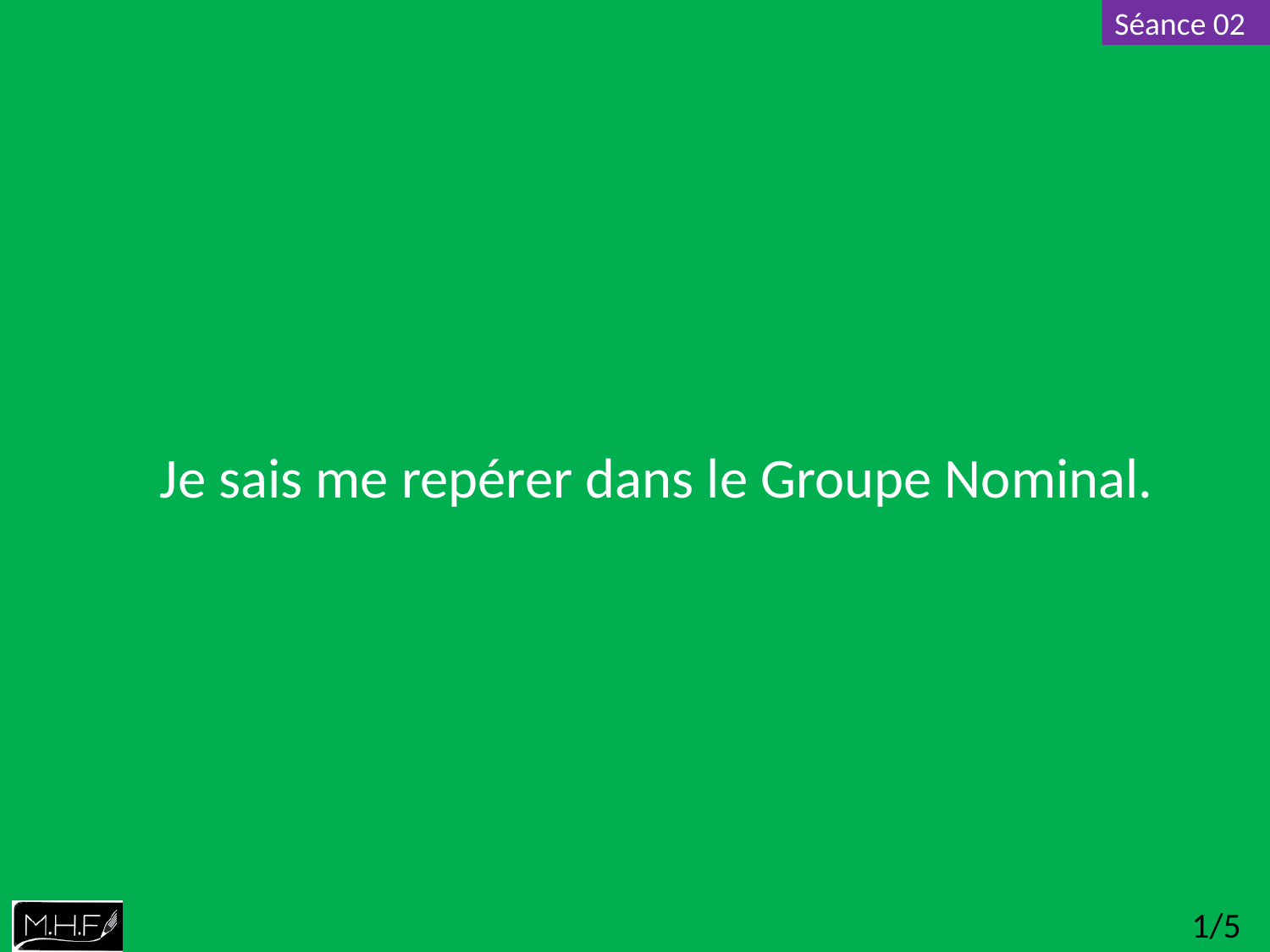

Je sais me repérer dans le Groupe Nominal.
1/5